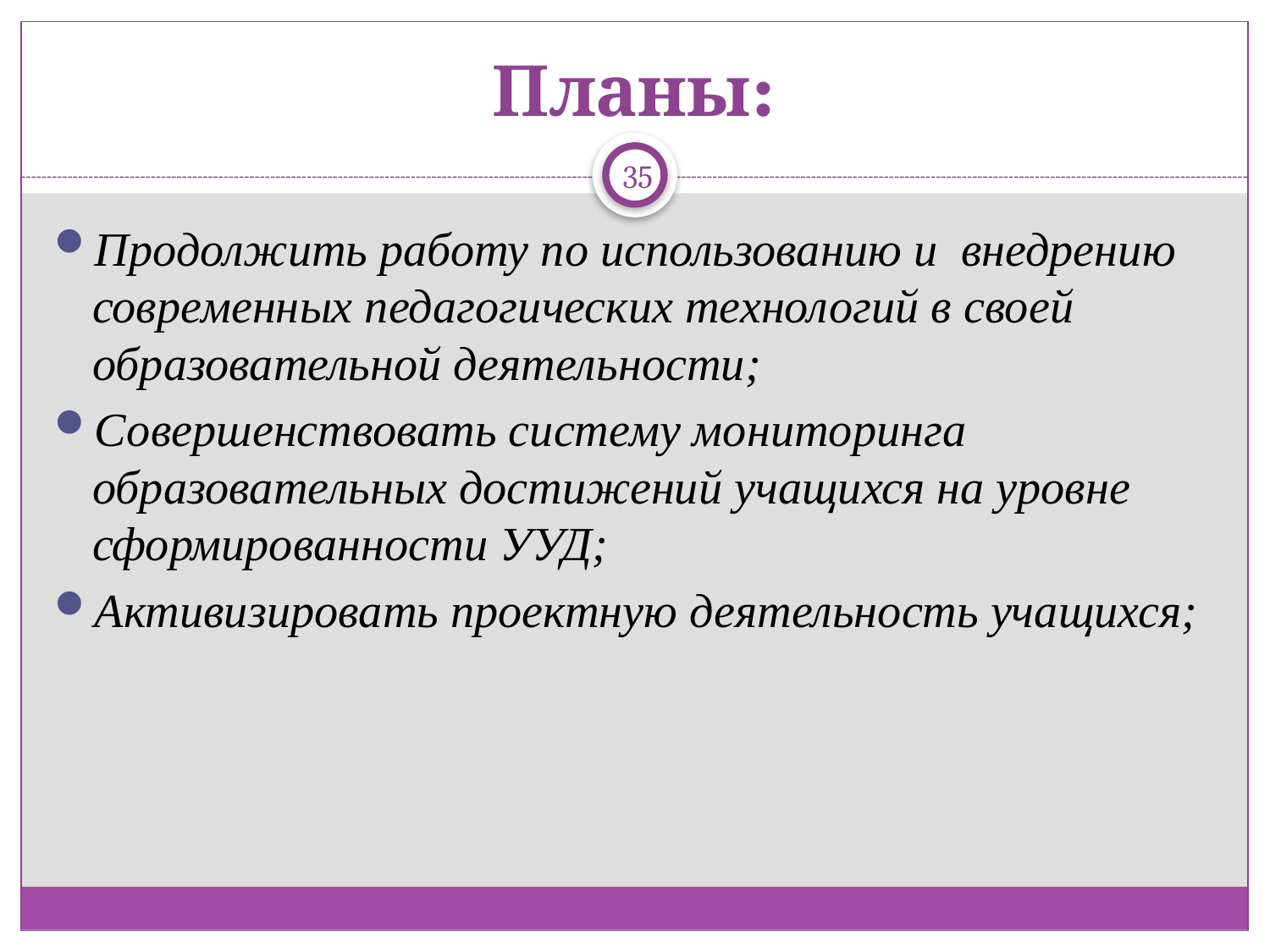

# Планы:
35
Продолжить работу по использованию и  внедрению современных педагогических технологий в своей образовательной деятельности;
Совершенствовать систему мониторинга образовательных достижений учащихся на уровне сформированности УУД;
Активизировать проектную деятельность учащихся;